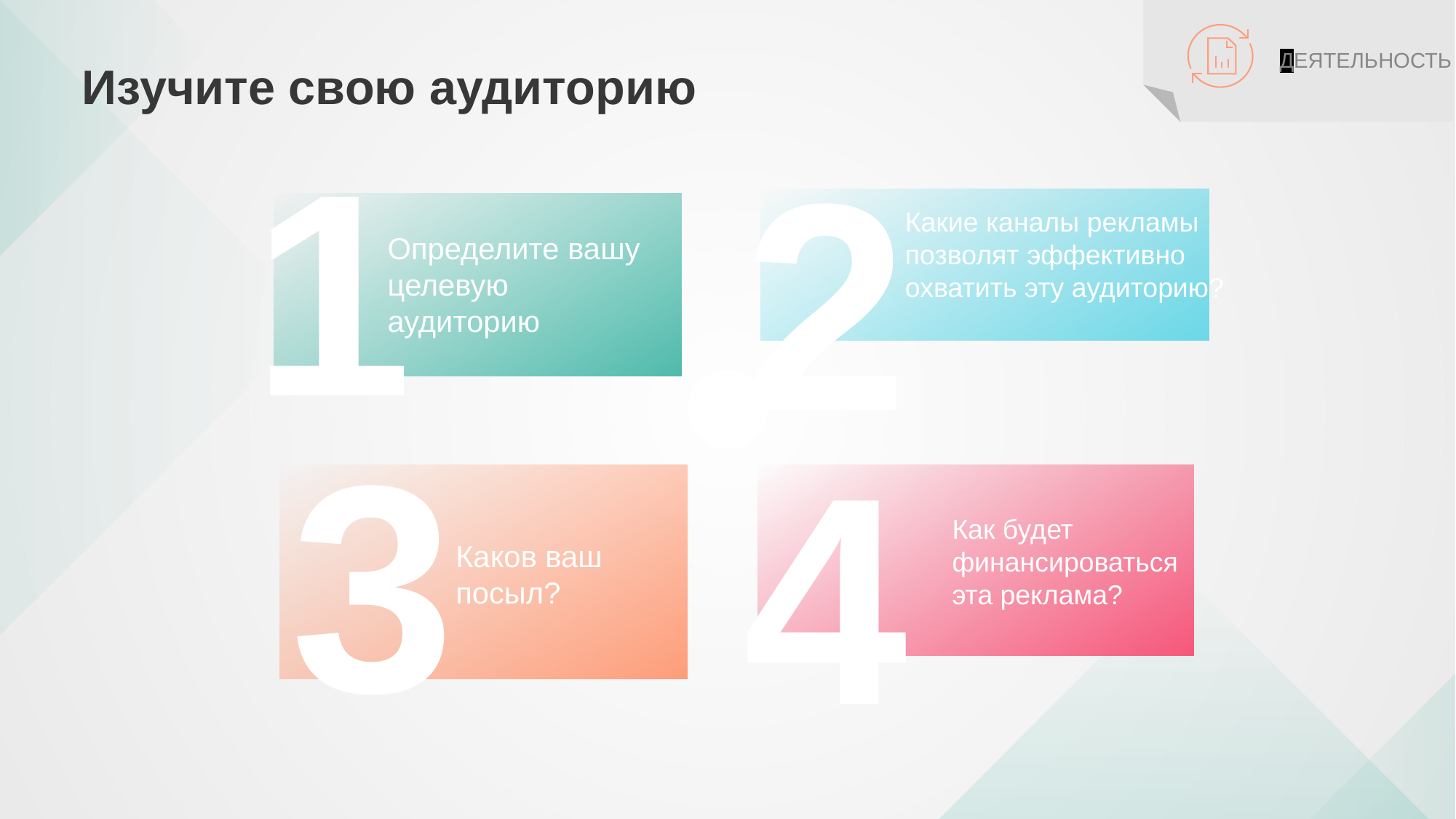

# Изучите свою аудиторию

ДЕЯТЕЛЬНОСТЬ
1

Определите вашу
целевую аудиторию
2

Какие каналы рекламы позволят эффективно охватить эту аудиторию?
3

Каков ваш посыл?
4

Как будет финансироваться
эта реклама?